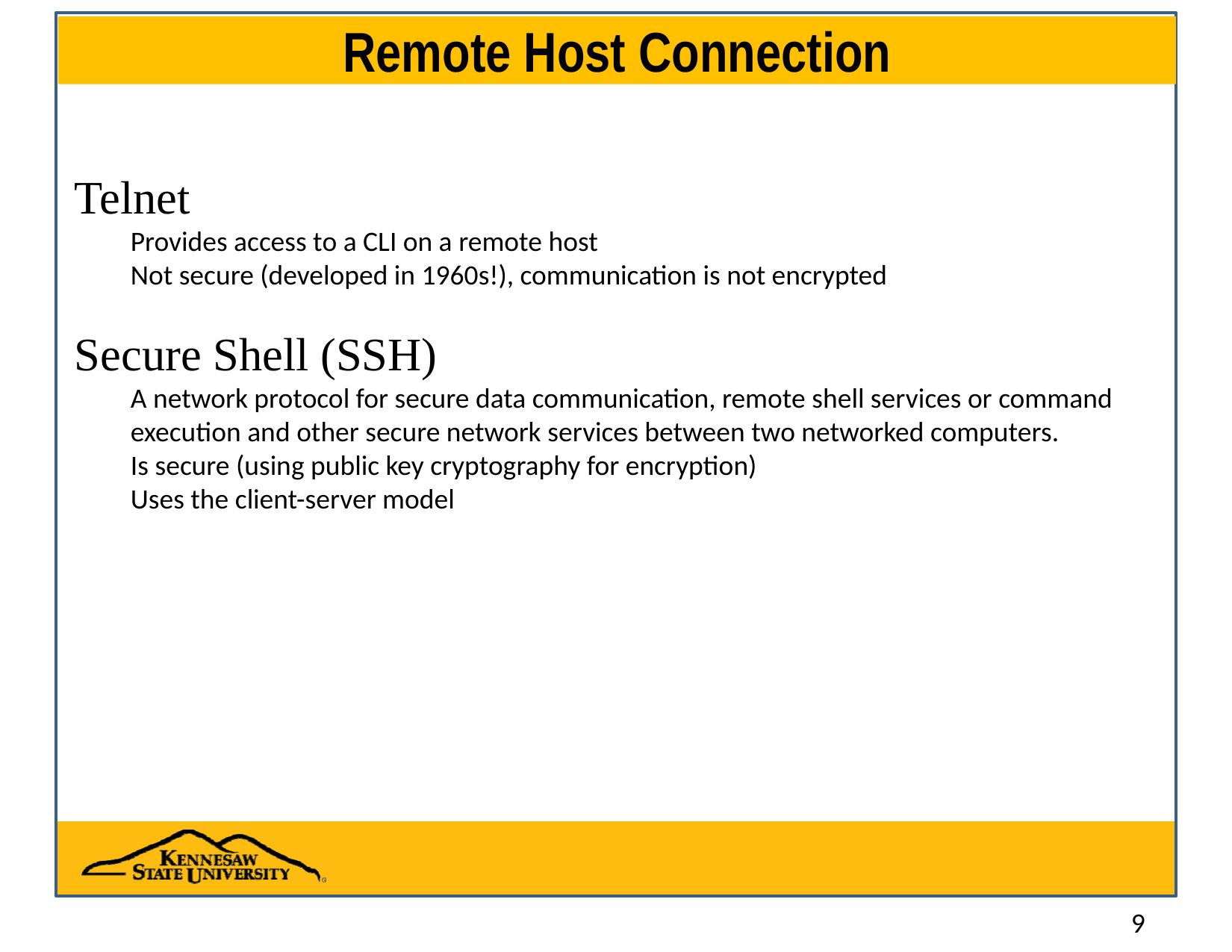

# Remote Host Connection
Telnet
Provides access to a CLI on a remote host
Not secure (developed in 1960s!), communication is not encrypted

Secure Shell (SSH)
A network protocol for secure data communication, remote shell services or command execution and other secure network services between two networked computers.
Is secure (using public key cryptography for encryption)
Uses the client-server model